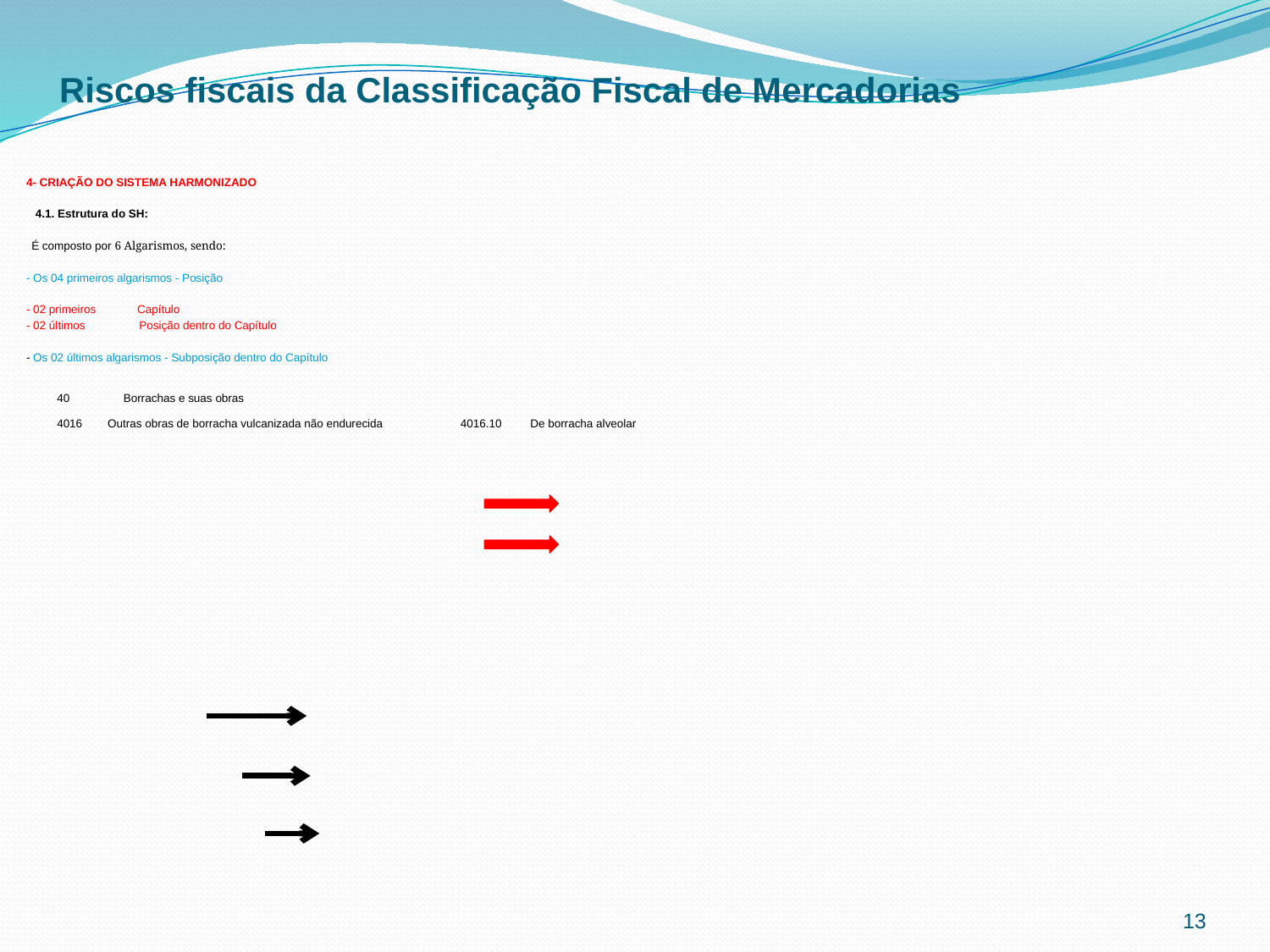

Riscos fiscais da Classificação Fiscal de Mercadorias

	4- criação do sistema harmonizado

4.1. Estrutura do SH:

      É composto por 6 Algarismos, sendo:

		- Os 04 primeiros algarismos - Posição

			- 02 primeiros             Capítulo
			- 02 últimos                 Posição dentro do Capítulo

		- Os 02 últimos algarismos - Subposição dentro do Capítulo

              40                 Borrachas e suas obras
              4016        Outras obras de borracha vulcanizada não endurecida                        	4016.10         De borracha alveolar

13